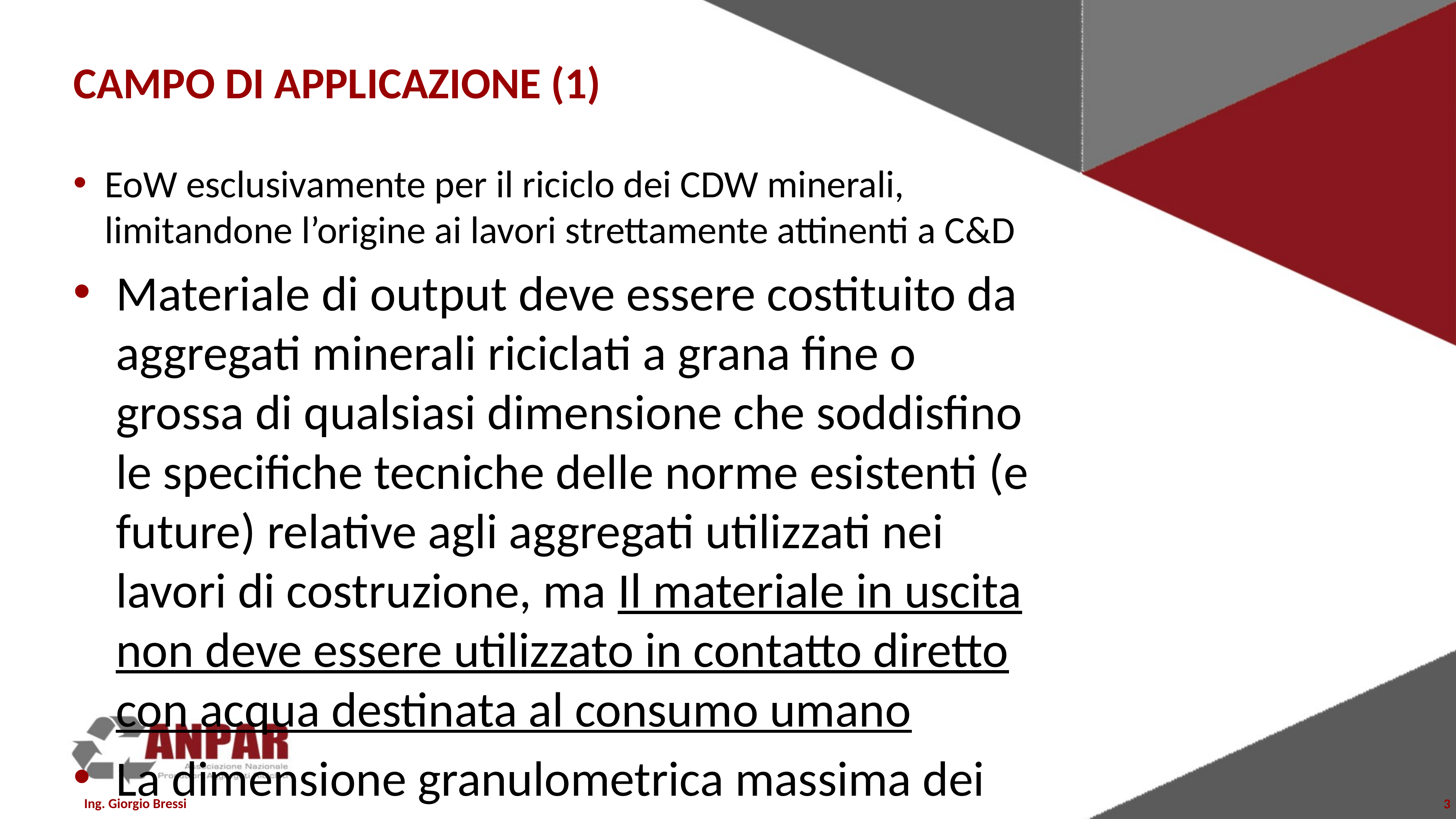

# CAMPO DI APPLICAZIONE (1)
EoW esclusivamente per il riciclo dei CDW minerali, limitandone l’origine ai lavori strettamente attinenti a C&D
Materiale di output deve essere costituito da aggregati minerali riciclati a grana fine o grossa di qualsiasi dimensione che soddisfino le specifiche tecniche delle norme esistenti (e future) relative agli aggregati utilizzati nei lavori di costruzione, ma Il materiale in uscita non deve essere utilizzato in contatto diretto con acqua destinata al consumo umano
La dimensione granulometrica massima dei costituenti degli aggregati riciclati è stata fissata dal JRC pari a 125 mm